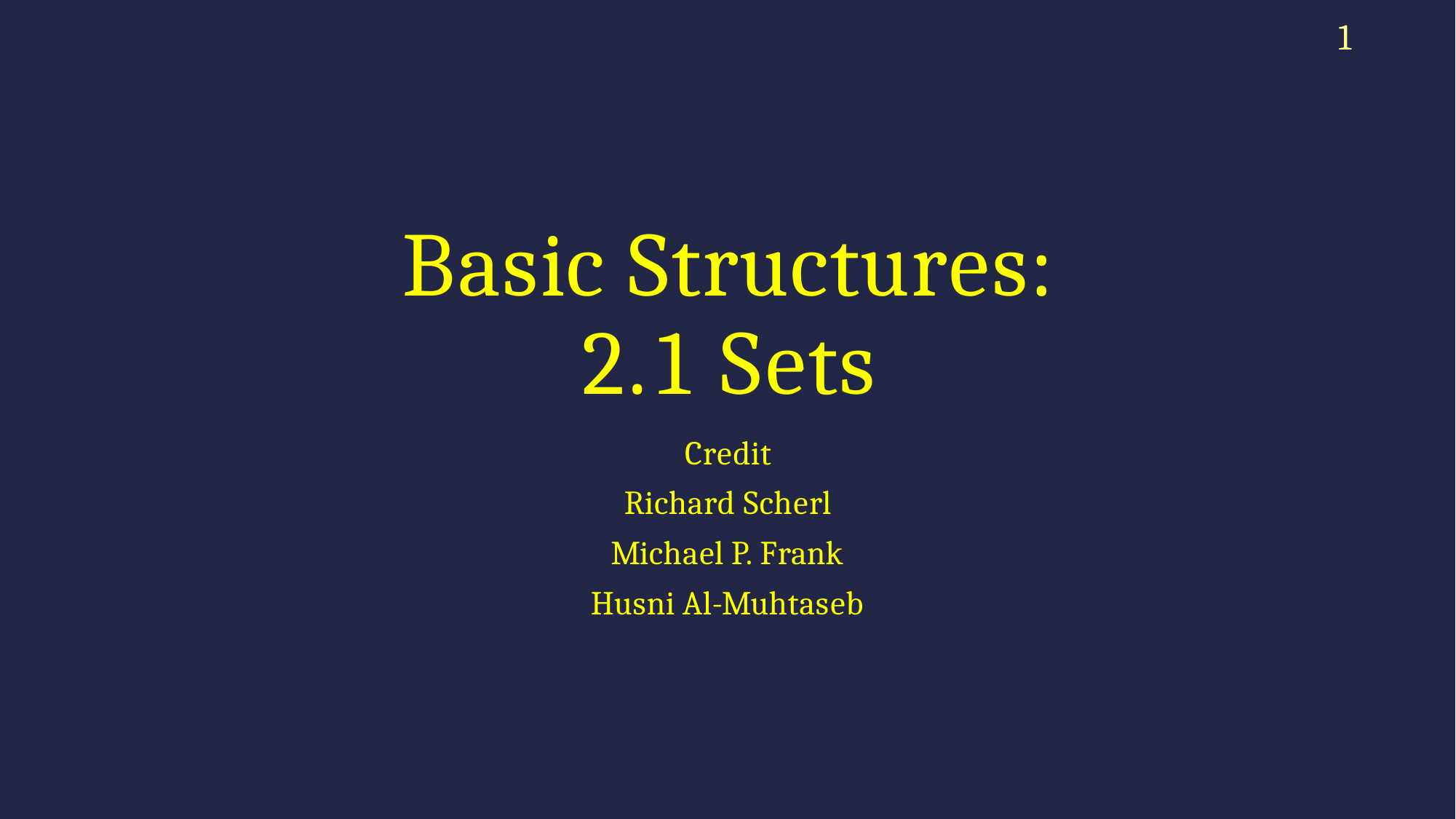

1
# Basic Structures: 2.1 Sets
Credit
Richard Scherl
Michael P. Frank
Husni Al-Muhtaseb